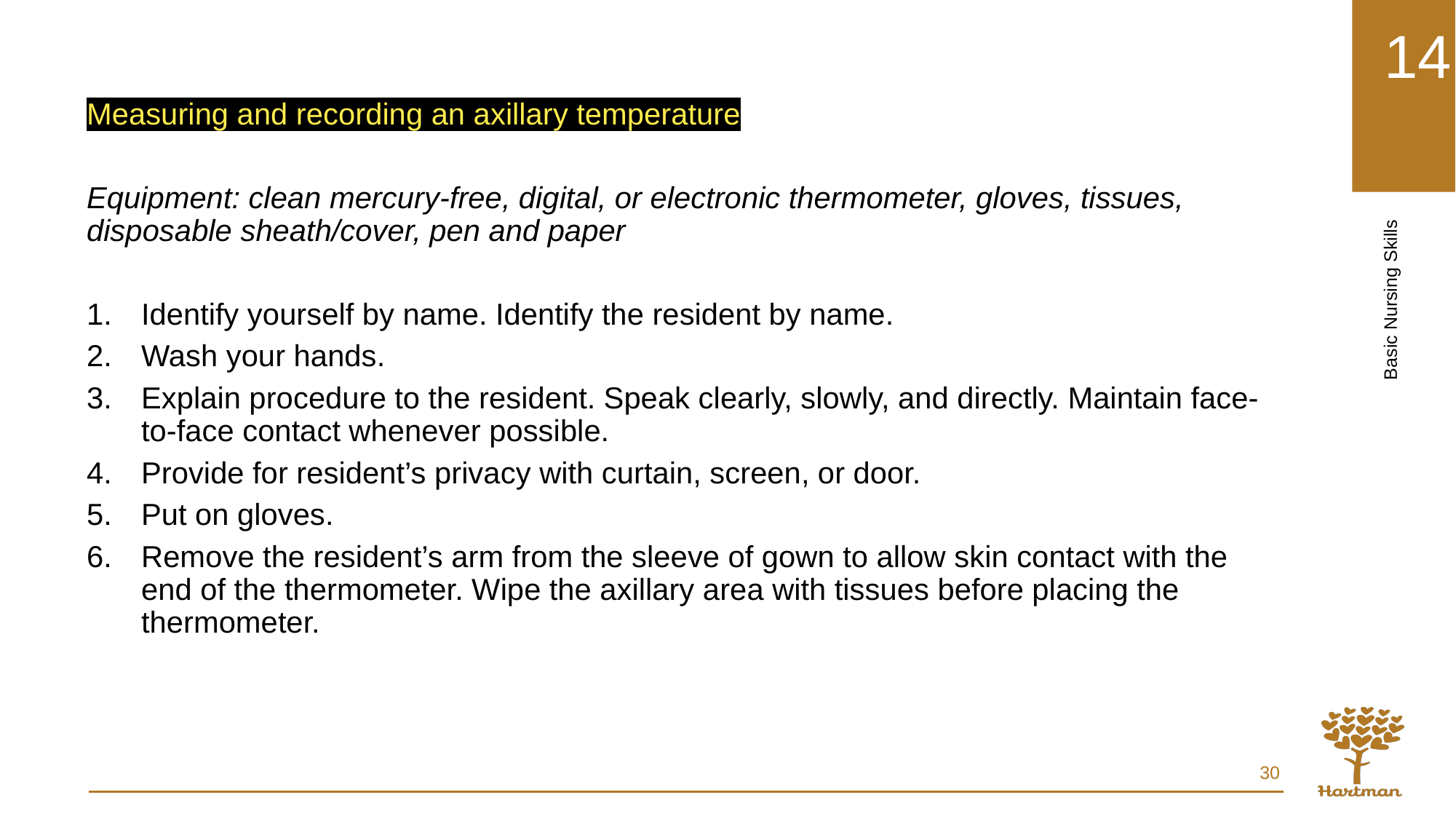

Measuring and recording an axillary temperature

Equipment: clean mercury-free, digital, or electronic thermometer, gloves, tissues, disposable sheath/cover, pen and paper

Identify yourself by name. Identify the resident by name.
Wash your hands.
Explain procedure to the resident. Speak clearly, slowly, and directly. Maintain face-to-face contact whenever possible.
Provide for resident’s privacy with curtain, screen, or door.
Put on gloves.
Remove the resident’s arm from the sleeve of gown to allow skin contact with the end of the thermometer. Wipe the axillary area with tissues before placing the thermometer.

30